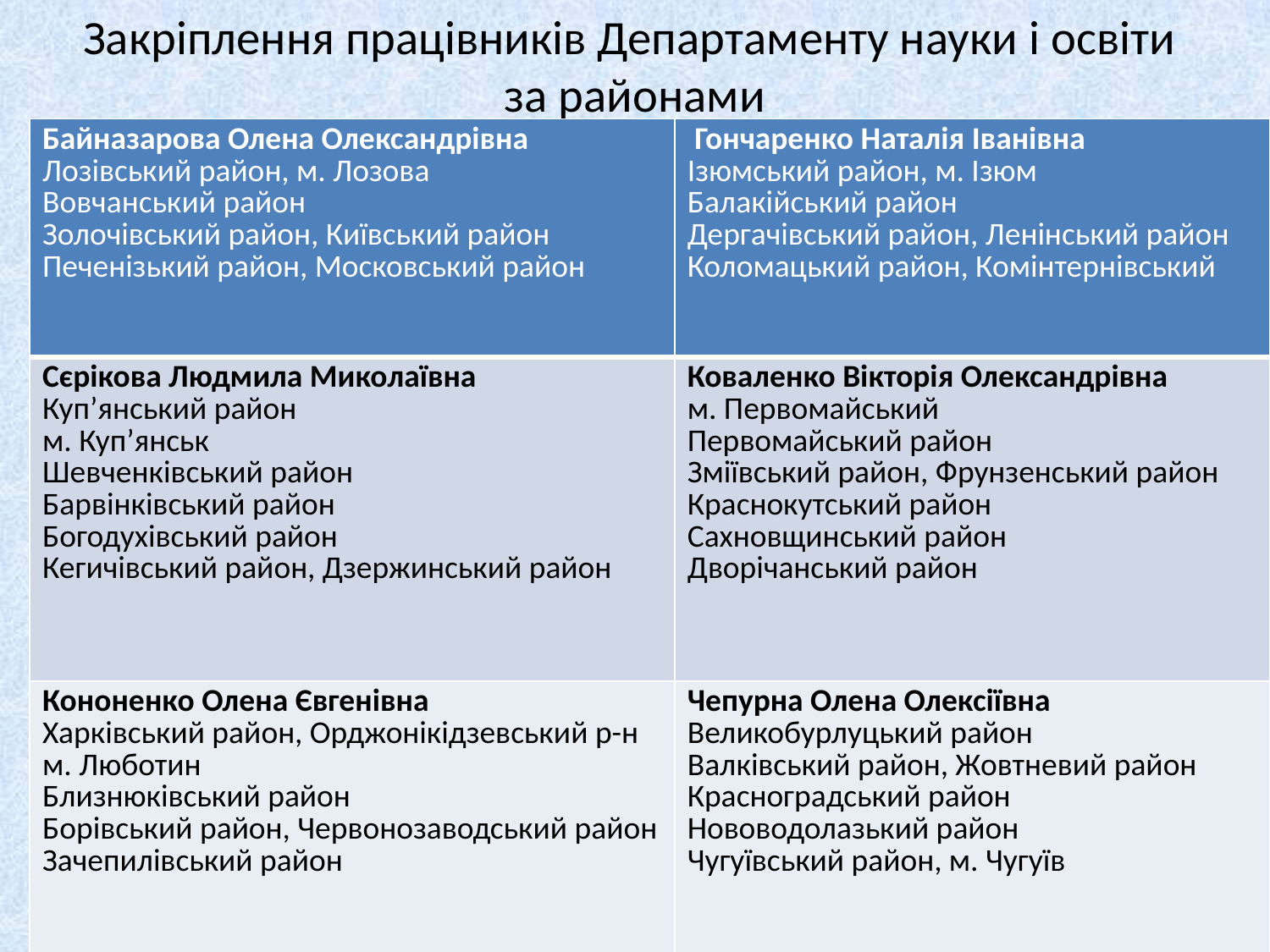

# Закріплення працівників Департаменту науки і освіти за районами
| Байназарова Олена Олександрівна Лозівський район, м. Лозова Вовчанський район Золочівський район, Київський район Печенізький район, Московський район | Гончаренко Наталія Іванівна Ізюмський район, м. Ізюм Балакійський район Дергачівський район, Ленінський район Коломацький район, Комінтернівський |
| --- | --- |
| Сєрікова Людмила Миколаївна Куп’янський район м. Куп’янськ Шевченківський район Барвінківський район Богодухівський район Кегичівський район, Дзержинський район | Коваленко Вікторія Олександрівна м. Первомайський Первомайський район Зміївський район, Фрунзенський район Краснокутський район Сахновщинський район Дворічанський район |
| Кононенко Олена Євгенівна Харківський район, Орджонікідзевський р-н м. Люботин Близнюківський район Борівський район, Червонозаводський район Зачепилівський район | Чепурна Олена Олексіївна Великобурлуцький район Валківський район, Жовтневий район Красноградський район Нововодолазький район Чугуївський район, м. Чугуїв |